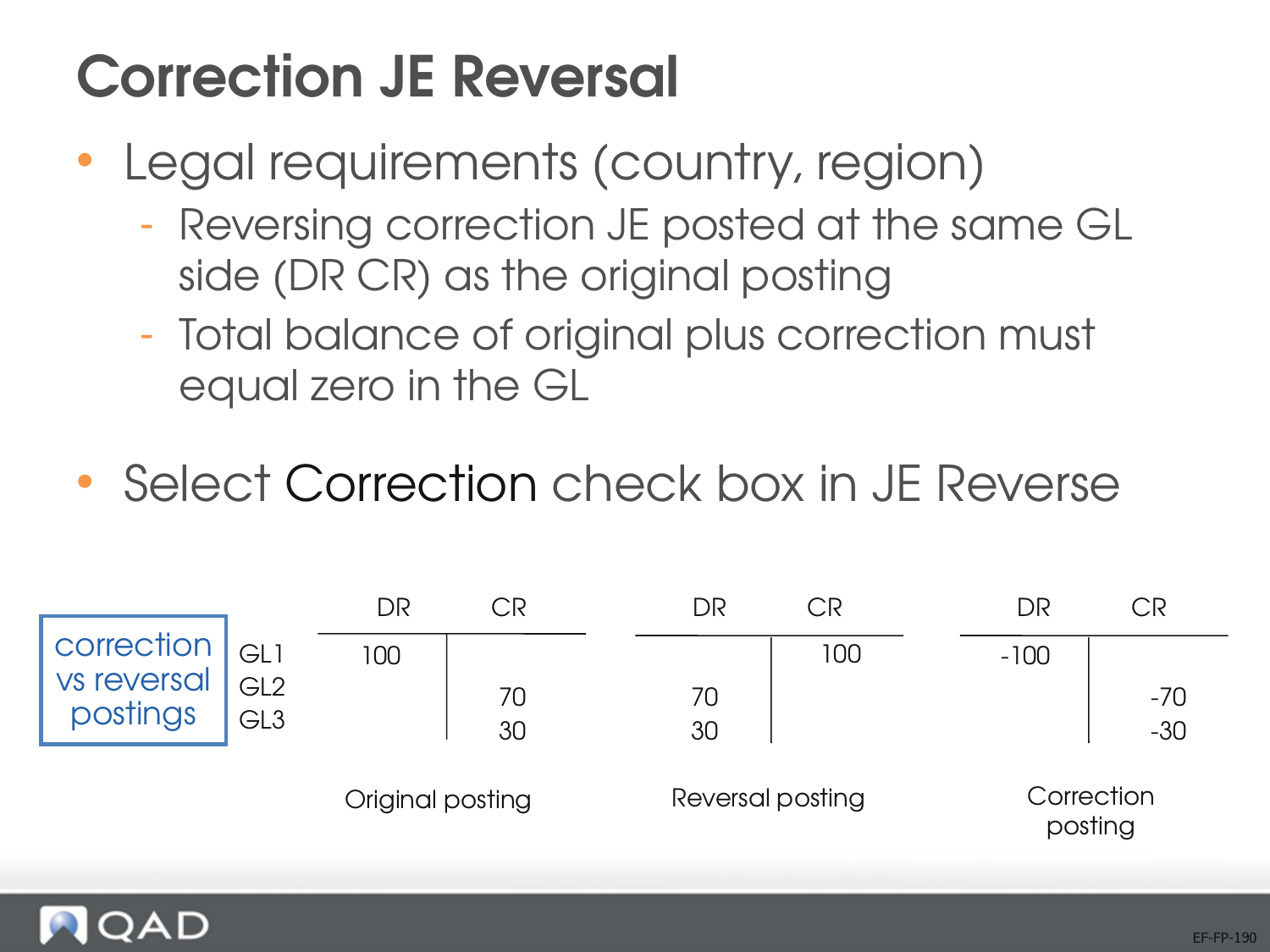

# Correction JE Reversal
Legal requirements (country, region)
Reversing correction JE posted at the same GL side (DR CR) as the original posting
Total balance of original plus correction must equal zero in the GL
Select Correction check box in JE Reverse

DR            CR
DR            CR
DR            CR
correction vs reversal postings
GL1
GL2
GL3

100

100

70
30

70
30

-100

-70
-30

Correction posting
Reversal posting
Original posting
EF-FP-190